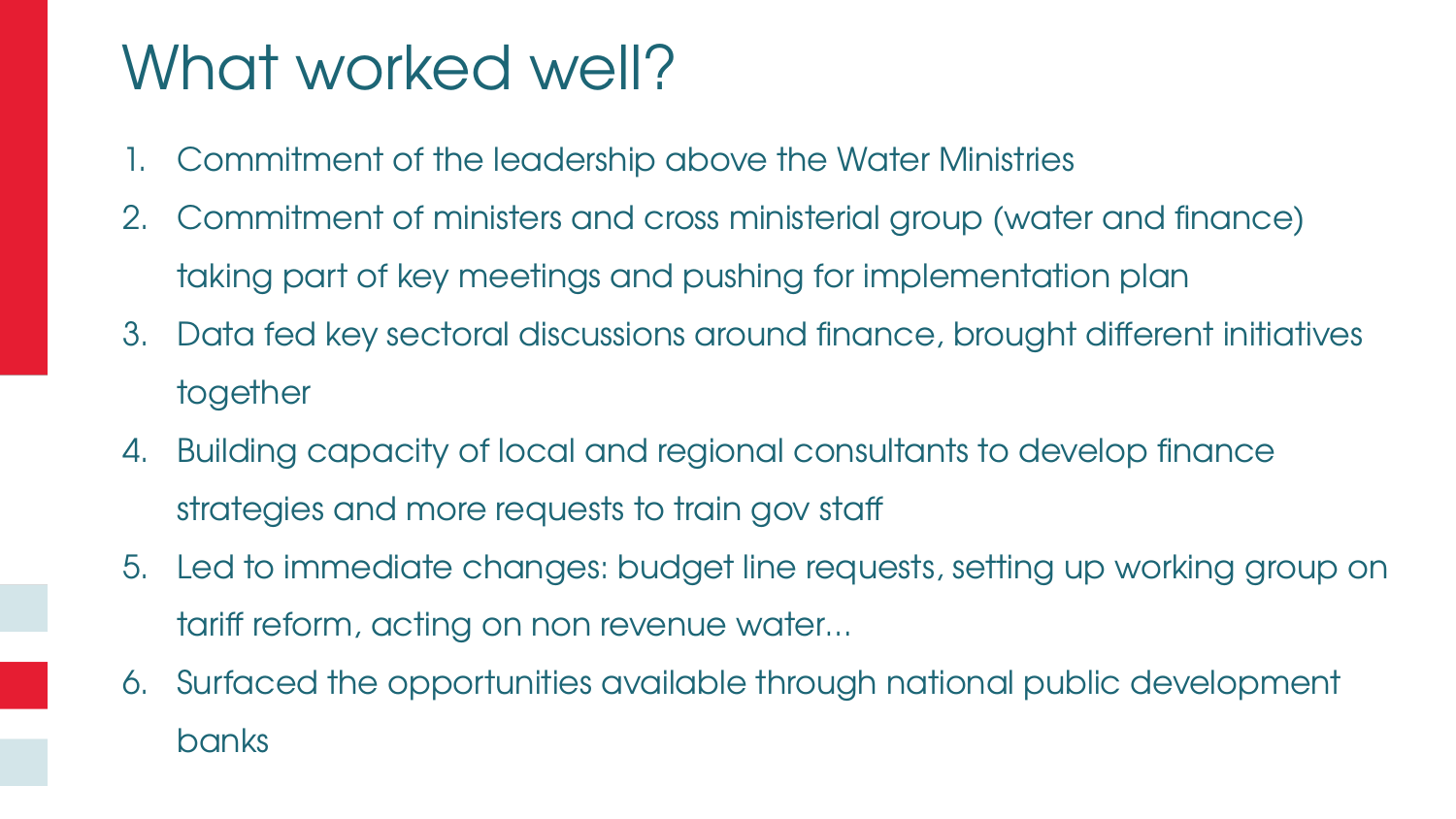

# What worked well?
Commitment of the leadership above the Water Ministries
Commitment of ministers and cross ministerial group (water and finance) taking part of key meetings and pushing for implementation plan
Data fed key sectoral discussions around finance, brought different initiatives together
Building capacity of local and regional consultants to develop finance strategies and more requests to train gov staff
Led to immediate changes: budget line requests, setting up working group on tariff reform, acting on non revenue water…
Surfaced the opportunities available through national public development banks